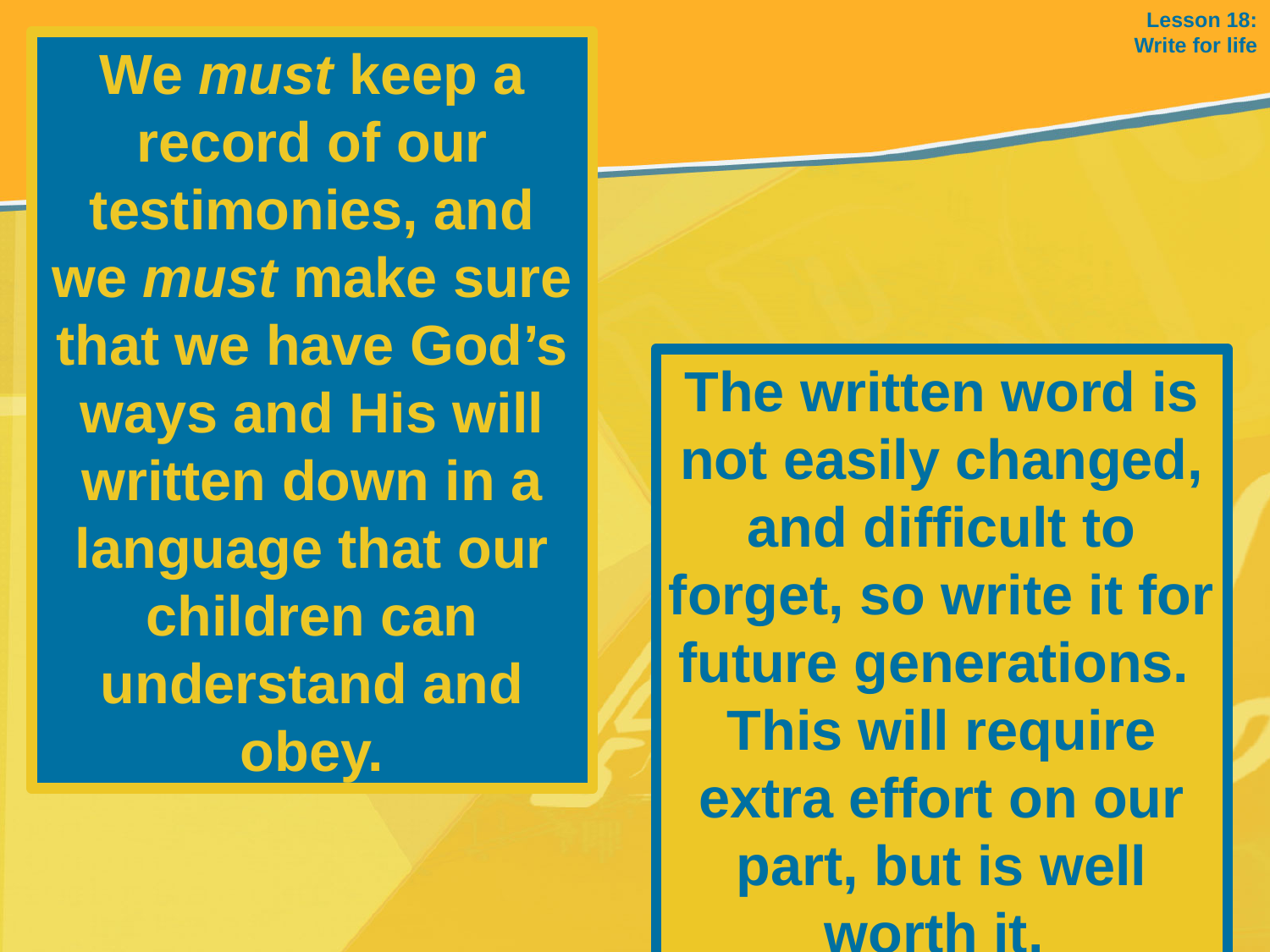

Lesson 18: Write for life
We must keep a record of our testimonies, and we must make sure that we have God’s ways and His will written down in a language that our children can understand and obey.
The written word is not easily changed, and difficult to forget, so write it for future generations.  This will require extra effort on our part, but is well worth it.